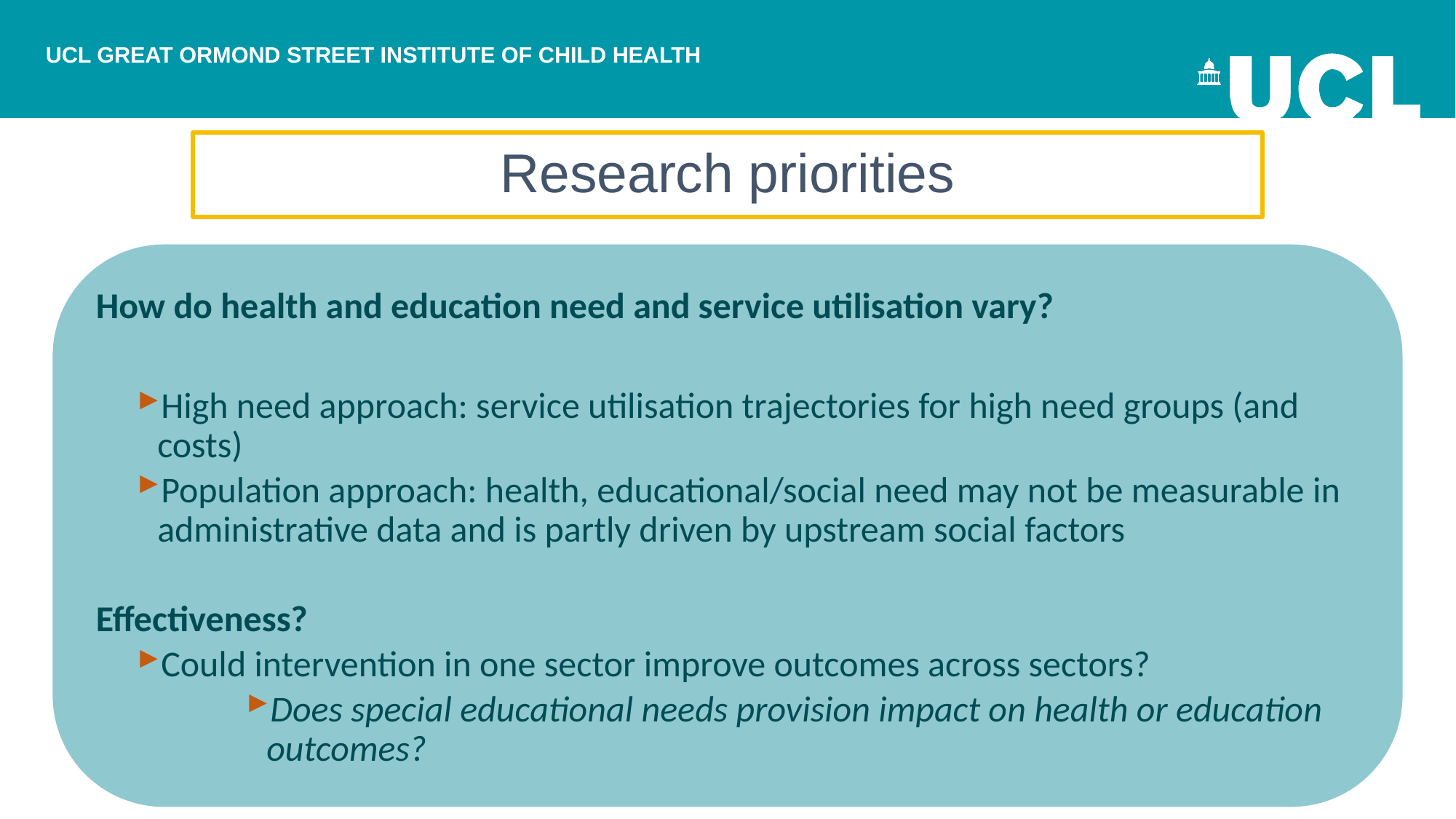

UCL GREAT ORMOND STREET INSTITUTE OF CHILD HEALTH
Research priorities

How do health and education need and service utilisation vary?

High need approach: service utilisation trajectories for high need groups (and costs)
Population approach: health, educational/social need may not be measurable in administrative data and is partly driven by upstream social factors

Effectiveness?
Could intervention in one sector improve outcomes across sectors?
Does special educational needs provision impact on health or education outcomes?